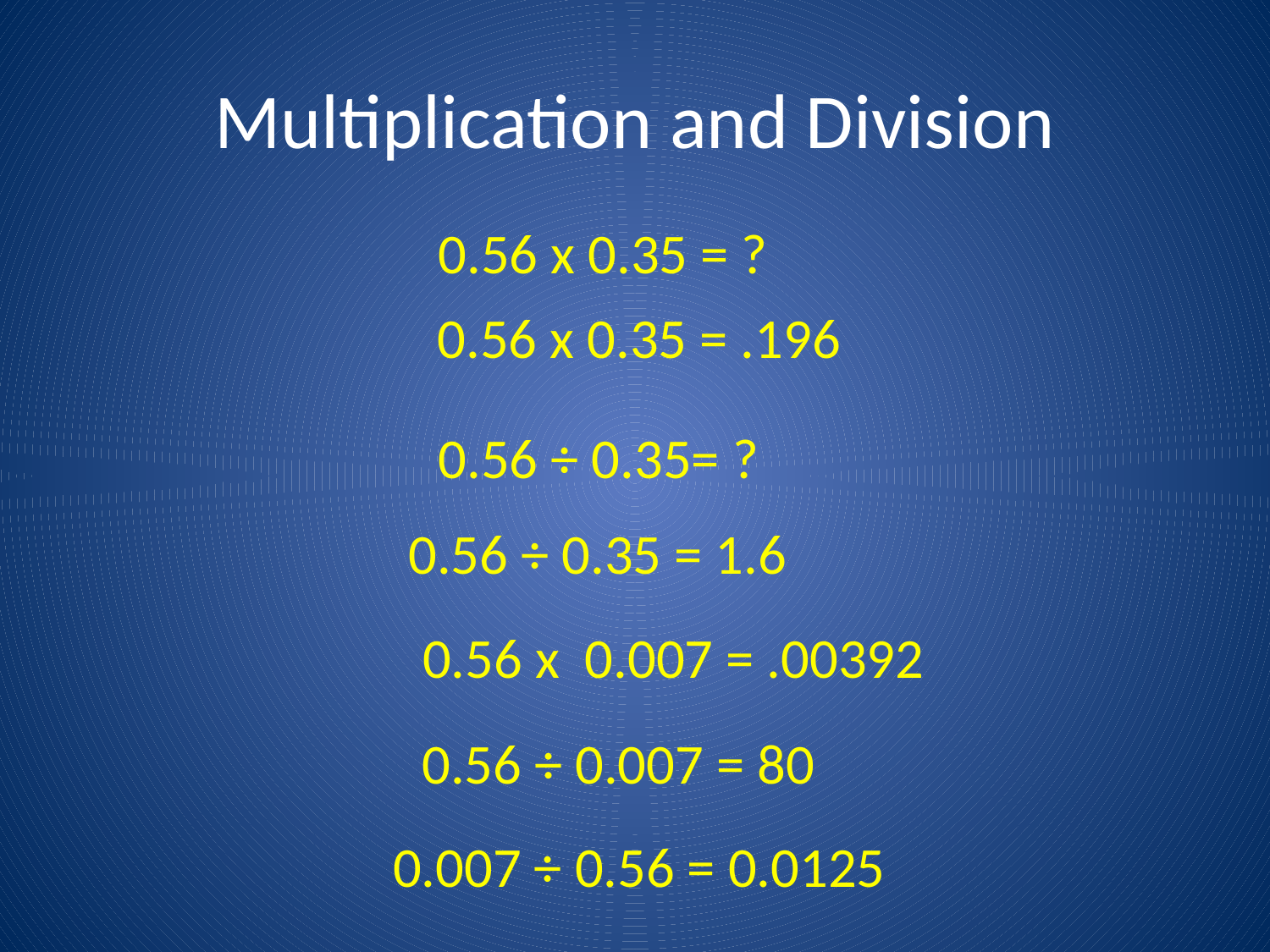

# Multiplication and Division
0.56 x 0.35 = ?
0.56 x 0.35 = .196

0.56 ÷ 0.35= ?
0.56 ÷ 0.35 = 1.6
0.56 x  0.007 = .00392
0.56 ÷ 0.007 = 80
0.007 ÷ 0.56 = 0.0125